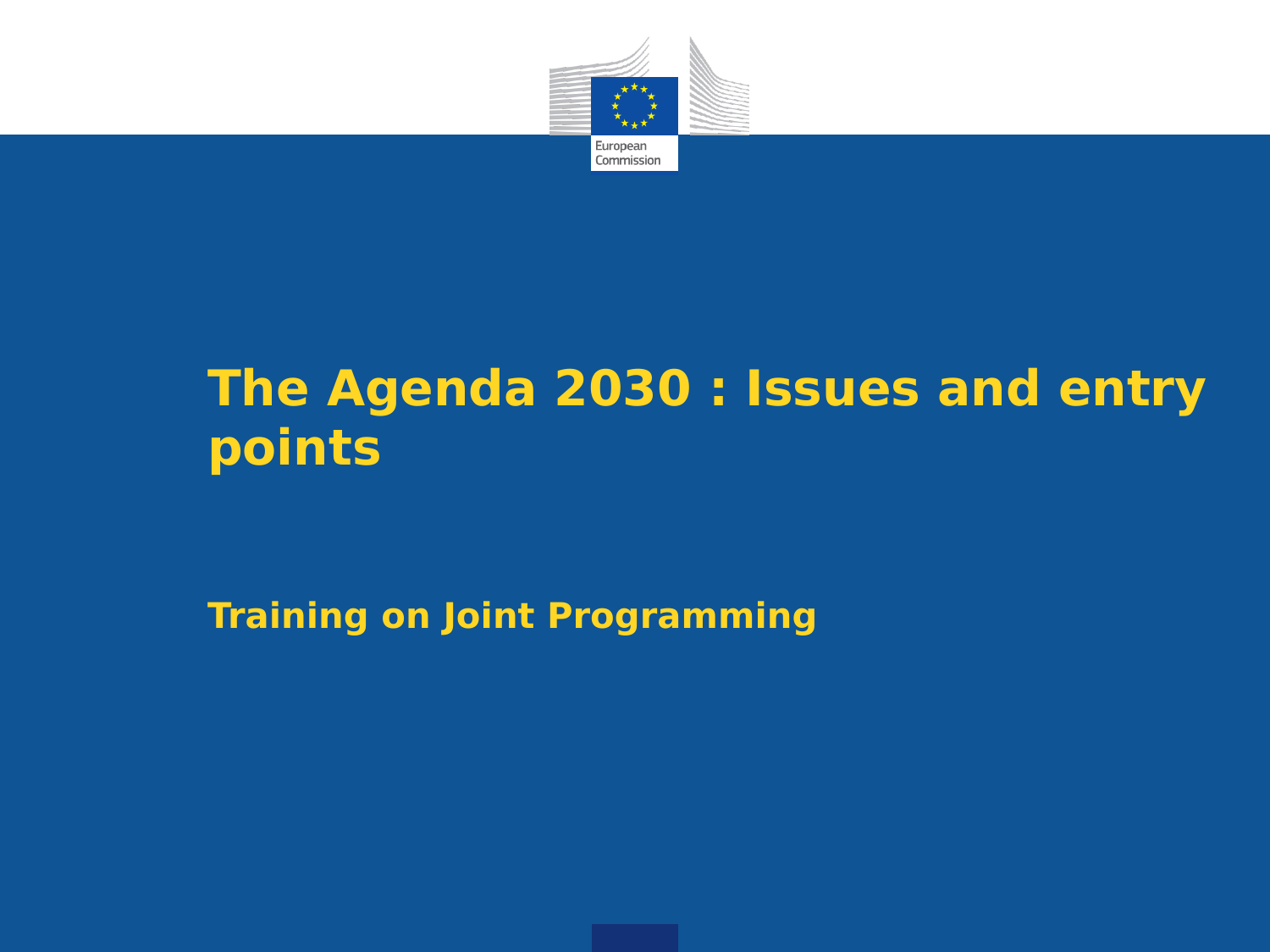

# The Agenda 2030 : Issues and entry points Training on Joint Programming